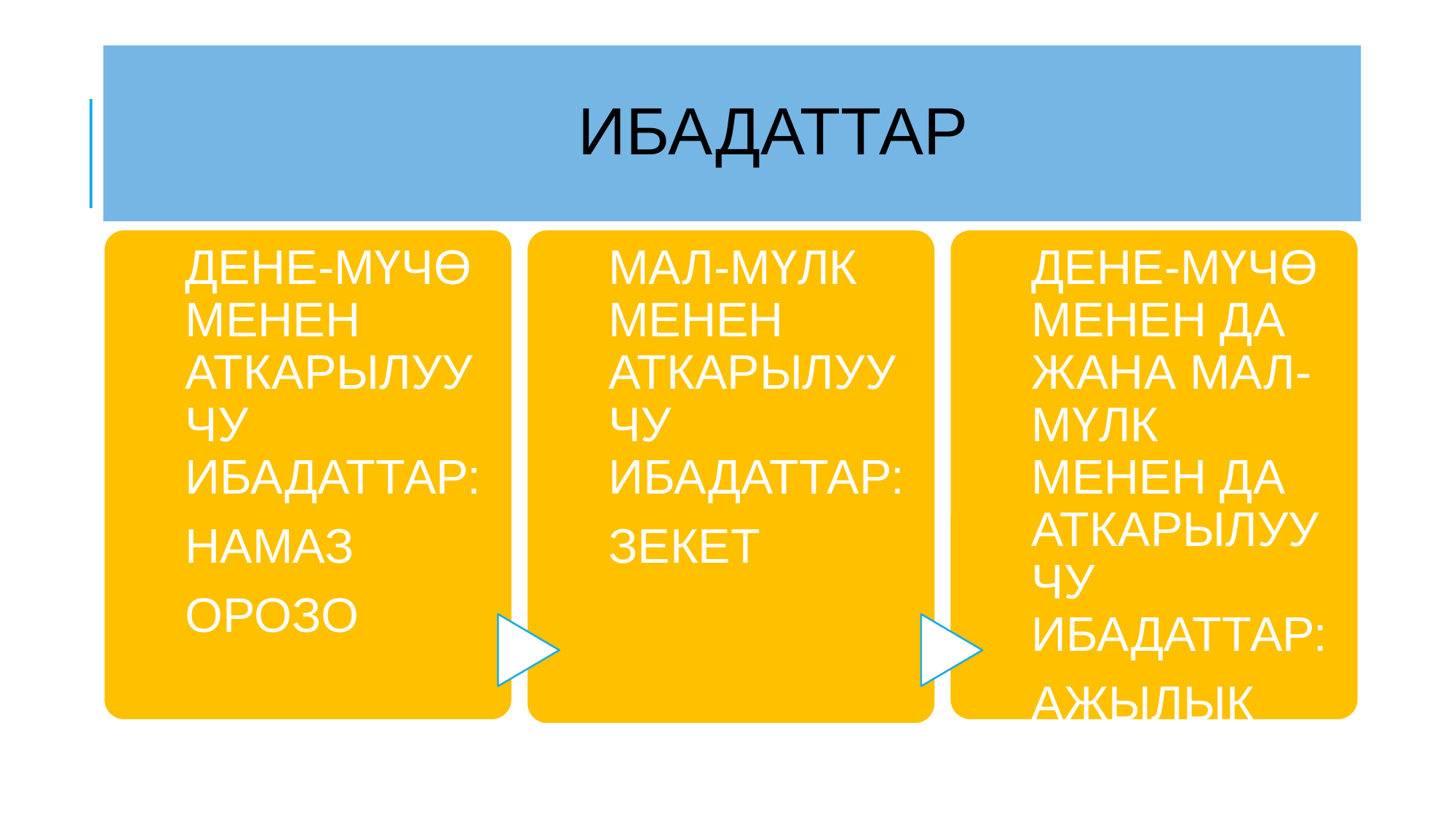

ИБАДАТТАР
#

ДЕНЕ-МҮЧӨ МЕНЕН АТКАРЫЛУУЧУ ИБАДАТТАР:
НАМАЗ
ОРОЗО

МАЛ-МҮЛК МЕНЕН АТКАРЫЛУУЧУ ИБАДАТТАР:
ЗЕКЕТ

ДЕНЕ-МҮЧӨ  МЕНЕН ДА ЖАНА МАЛ-МҮЛК МЕНЕН ДА АТКАРЫЛУУЧУ ИБАДАТТАР:
АЖЫЛЫК